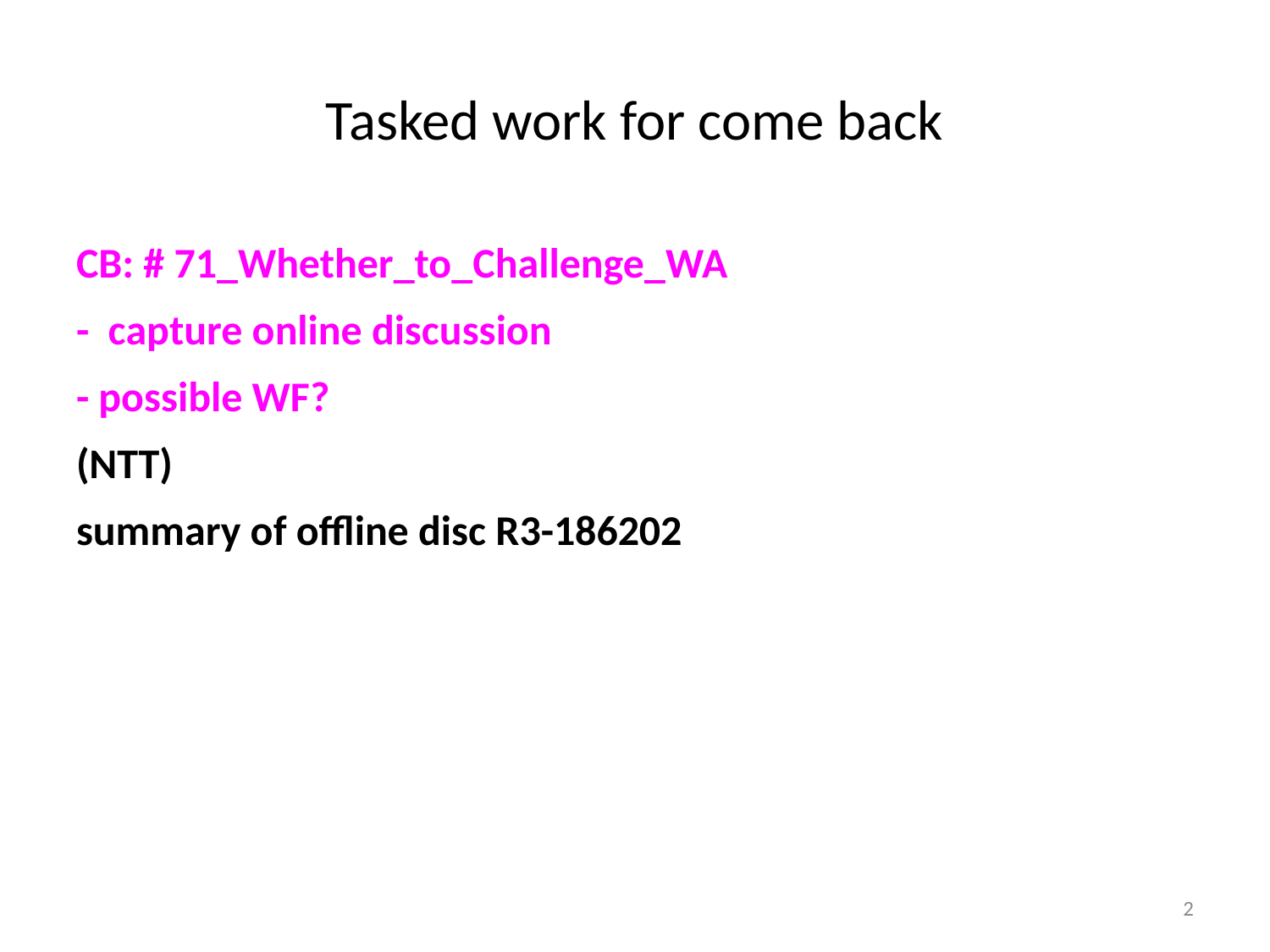

# Tasked work for come back
CB: # 71_Whether_to_Challenge_WA
-  capture online discussion
- possible WF?
(NTT)
summary of offline disc R3-186202

2